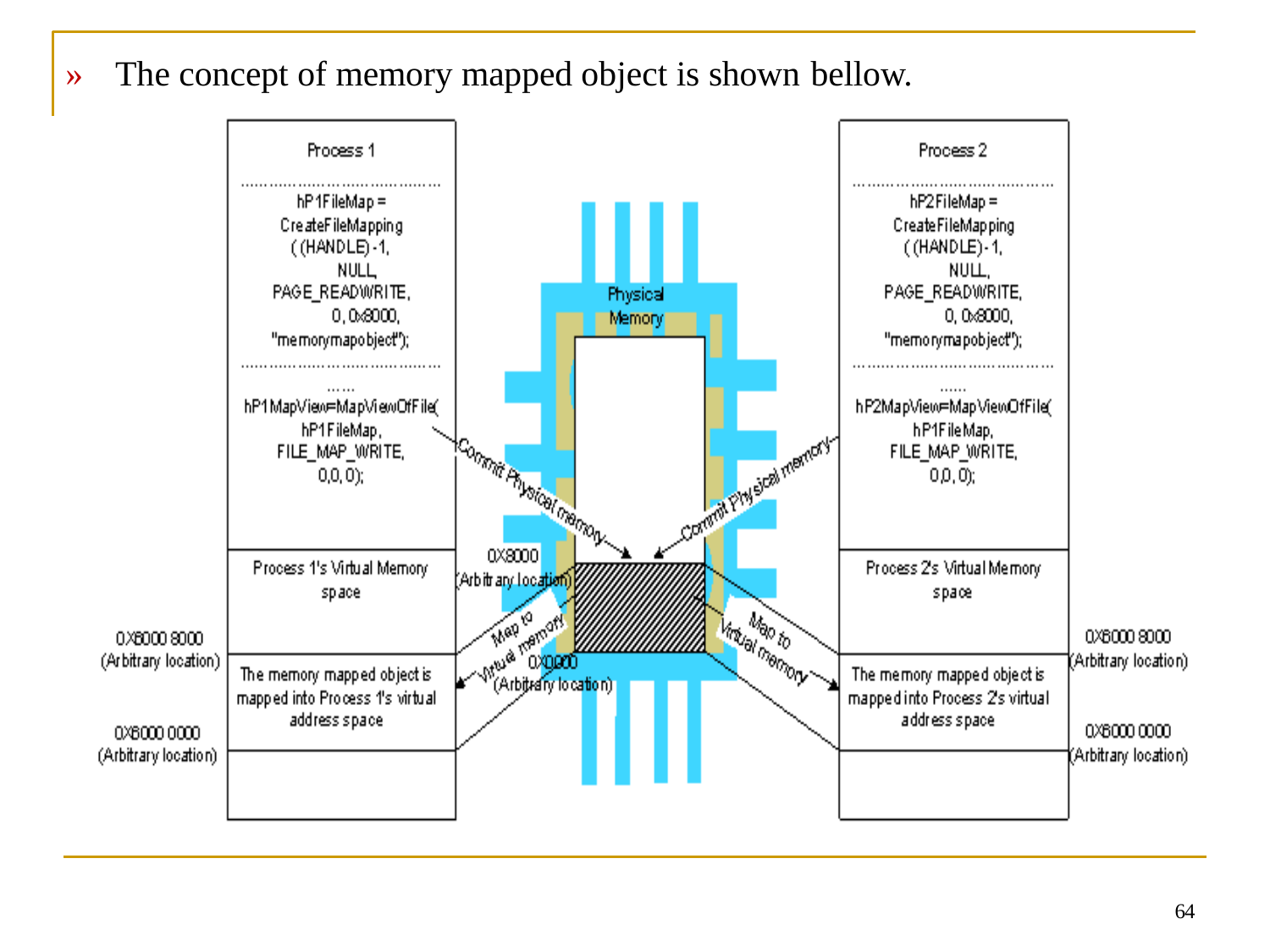

# »	The concept of memory mapped object is shown bellow.

64